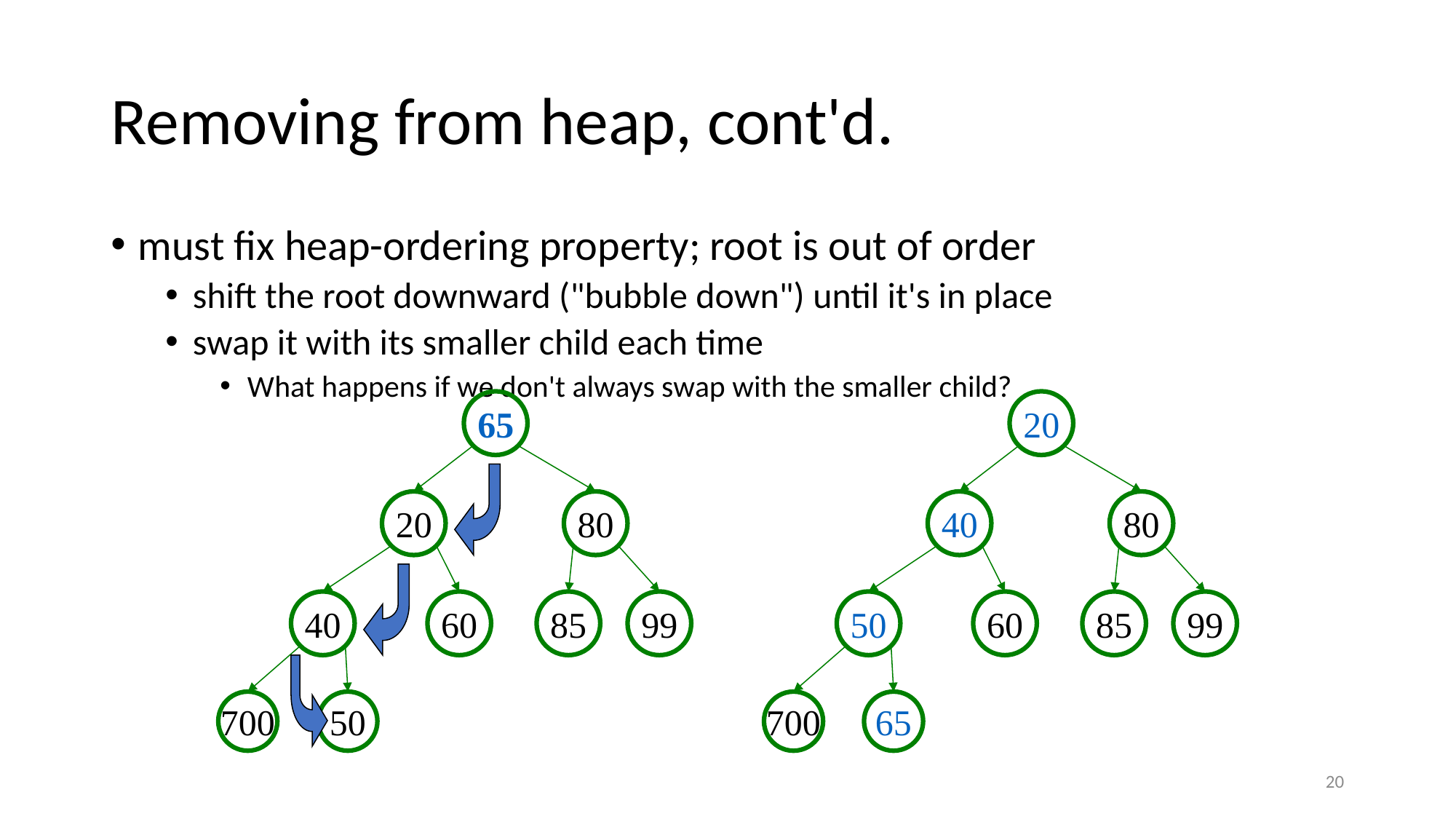

# Removing from heap, cont'd.
must fix heap-ordering property; root is out of order
shift the root downward ("bubble down") until it's in place
swap it with its smaller child each time
What happens if we don't always swap with the smaller child?
65
20

20
80
40
80

40
60
85
99
50
60
85
99

700
50
700
65
20